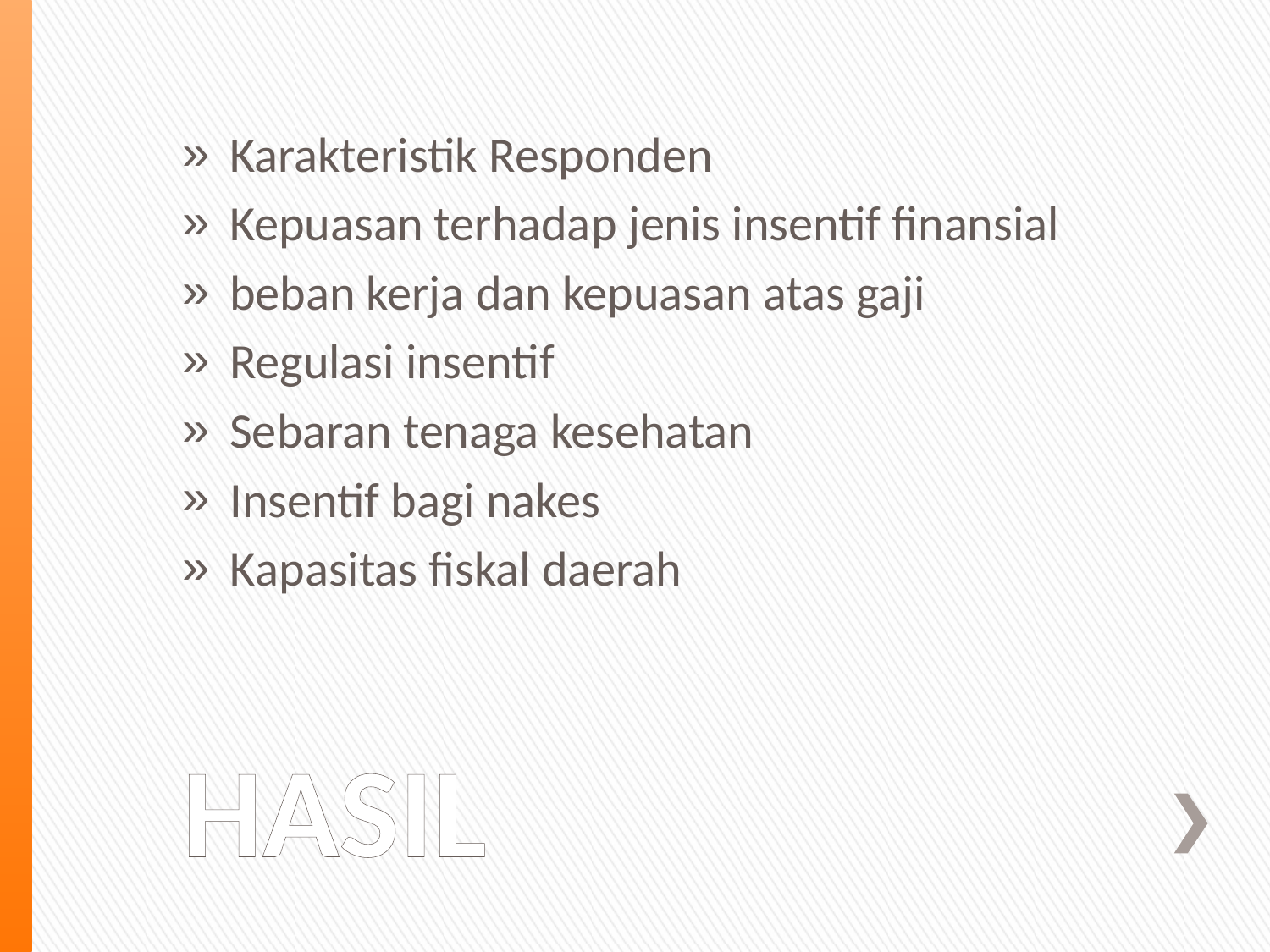

HASIL
Karakteristik Responden
Kepuasan terhadap jenis insentif finansial
beban kerja dan kepuasan atas gaji
Regulasi insentif
Sebaran tenaga kesehatan
Insentif bagi nakes
Kapasitas fiskal daerah